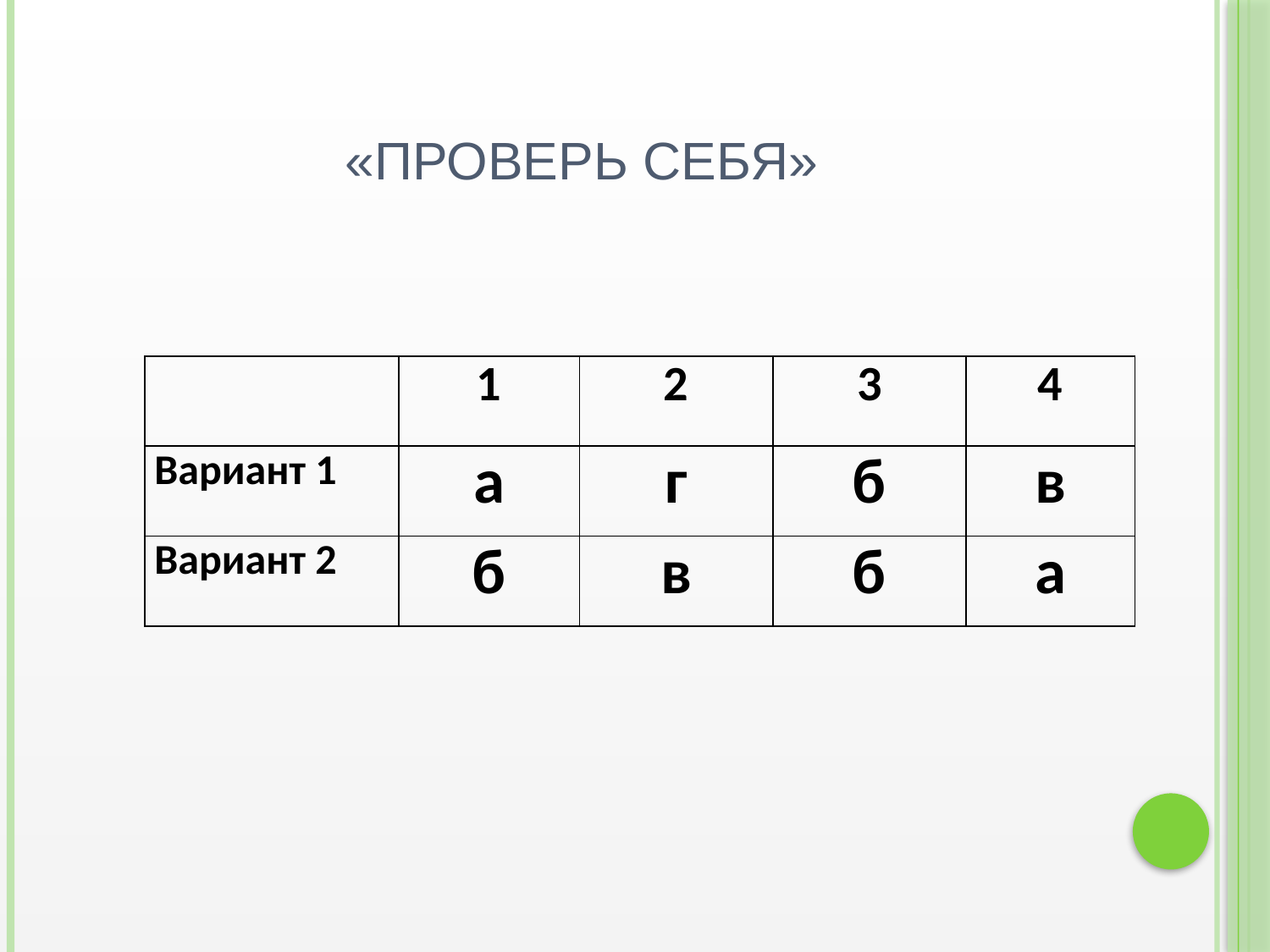

# «Проверь себя»
|  | 1 | 2 | 3 | 4 |
| --- | --- | --- | --- | --- |
| Вариант 1 | а | г | б | в |
| Вариант 2 | б | в | б | а |